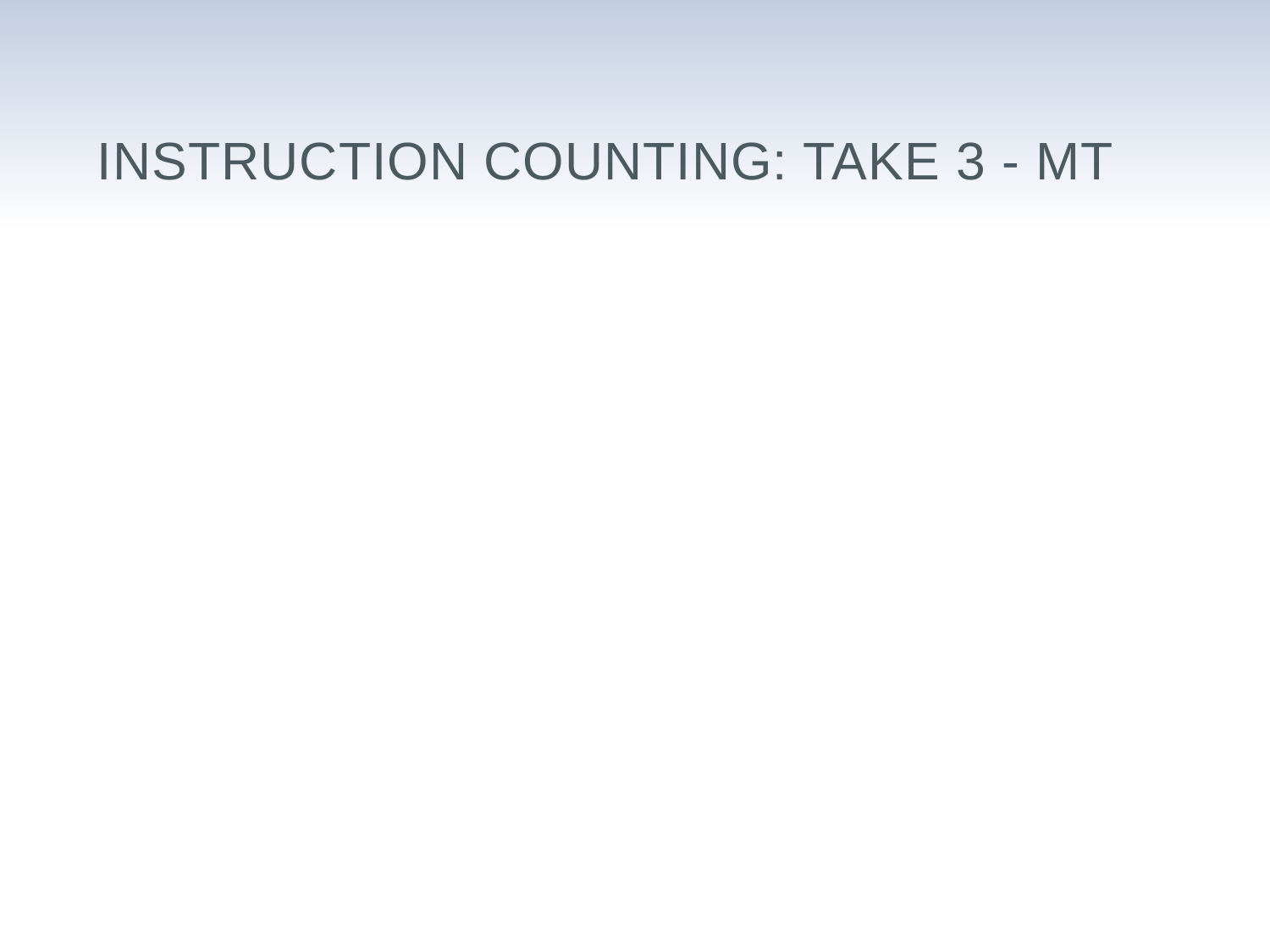

# Instruction counting: Take 3 - MT